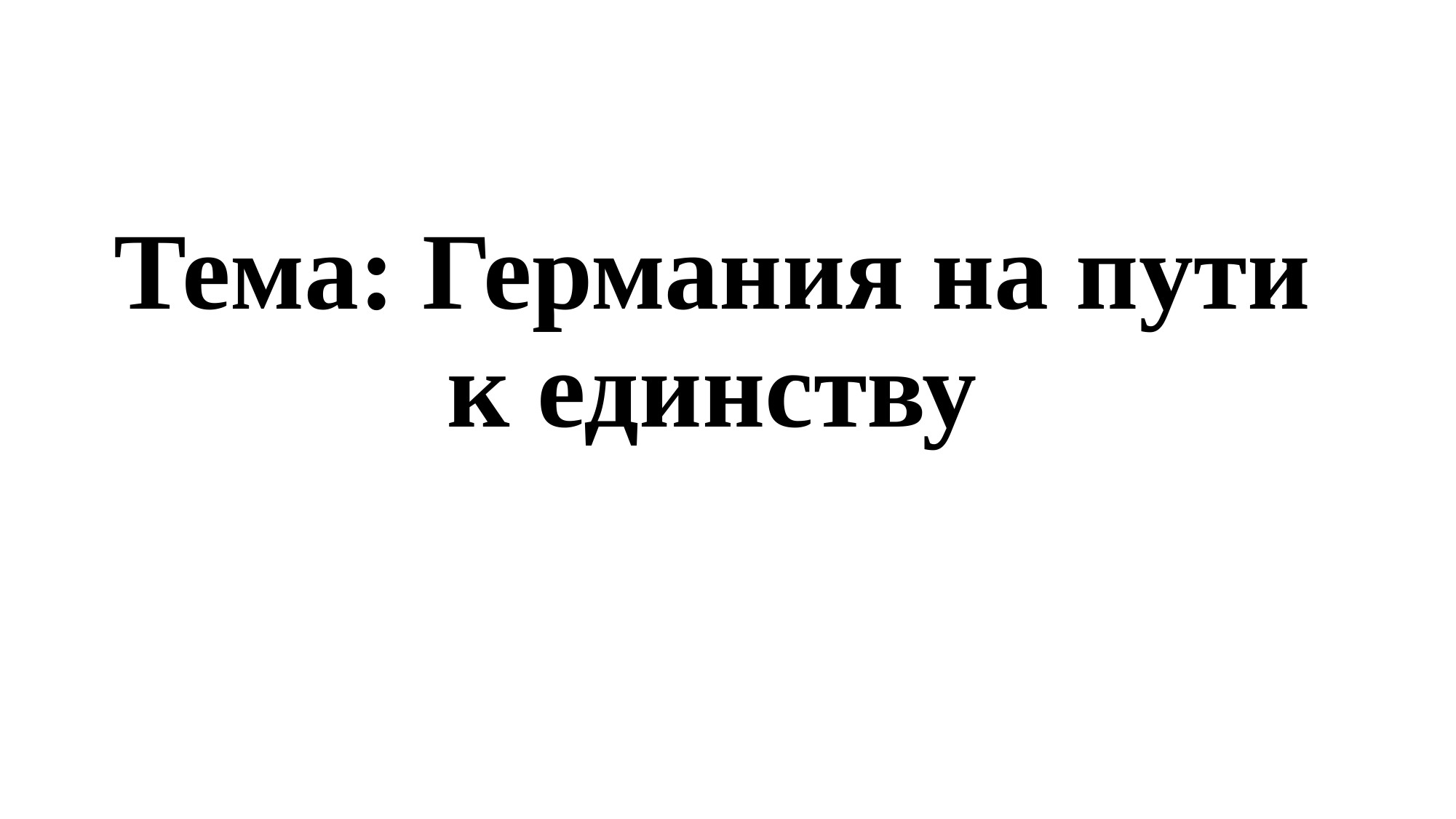

# Тема: Германия на пути к единству